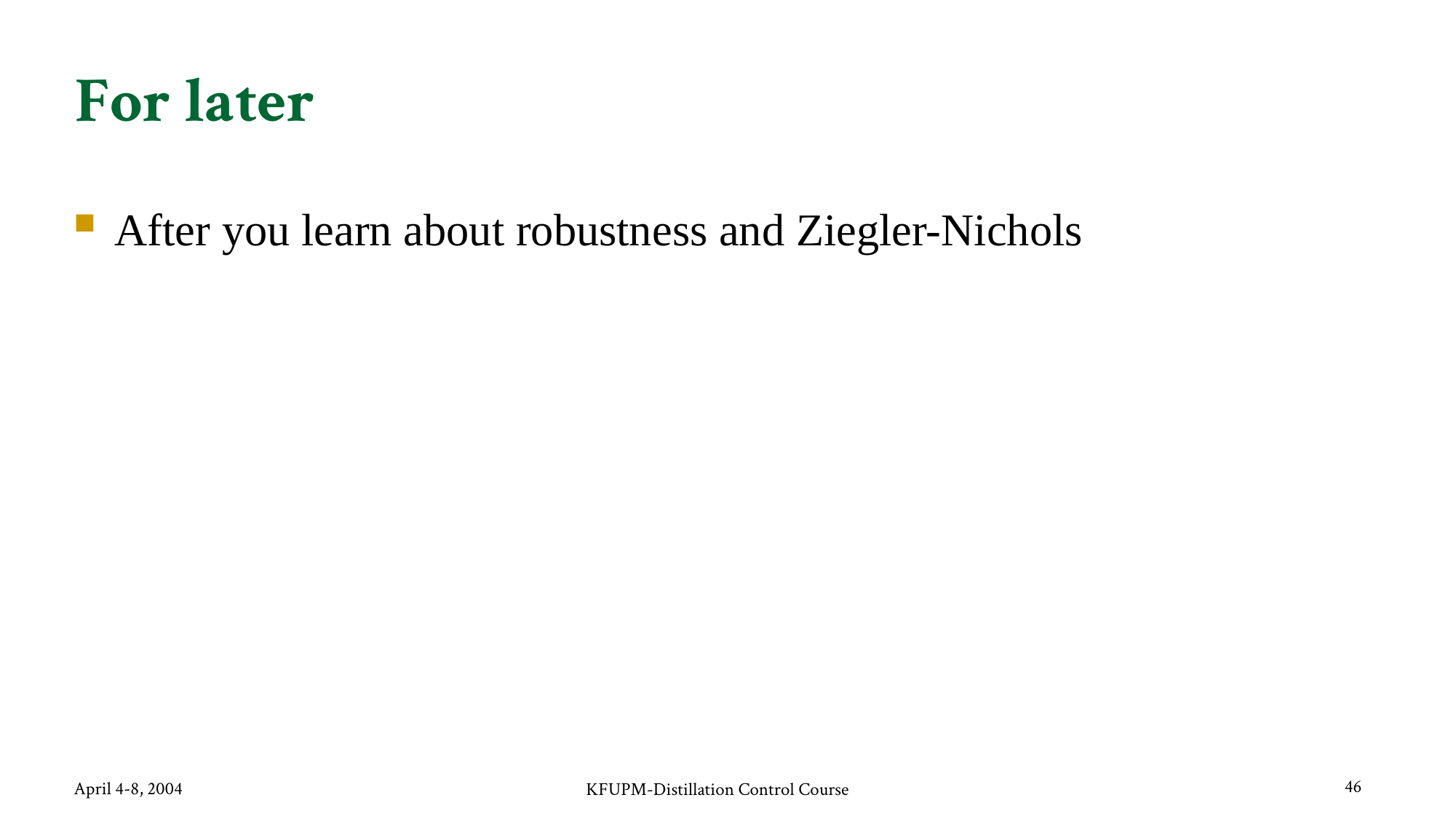

# For later
After you learn about robustness and Ziegler-Nichols
April 4-8, 2004
46
KFUPM-Distillation Control Course